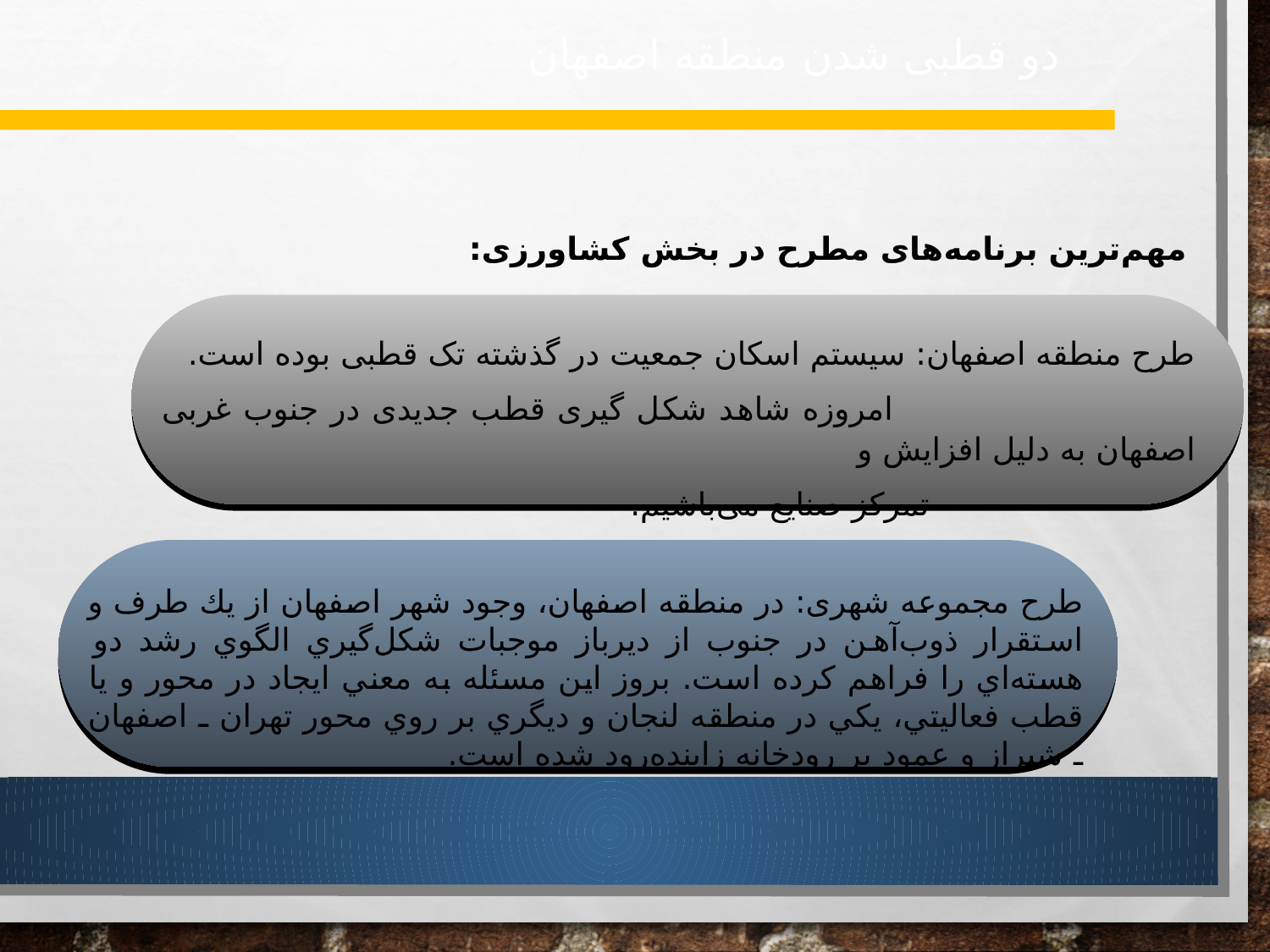

دو قطبی شدن منطقه اصفهان
مهم‌ترین برنامه‌های مطرح در بخش کشاورزی:

طرح منطقه اصفهان: سیستم اسکان جمعیت در گذشته تک قطبی بوده است.
                         امروزه شاهد شکل گیری قطب جدیدی در جنوب غربی اصفهان به دلیل افزایش و
                                  تمرکز صنایع می‌باشیم.

طرح مجموعه شهری: در منطقه اصفهان، وجود شهر اصفهان از يك طرف و استقرار ذوب‌آهن در جنوب از ديرباز موجبات شكل‌گيري الگوي رشد دو هسته‌اي را فراهم كرده است. بروز اين مسئله به معني ايجاد در محور و يا قطب فعاليتي، يكي در منطقه لنجان و ديگري بر روي محور تهران ـ اصفهان ـ شيراز و عمود بر رودخانه زاينده‌رود شده است.